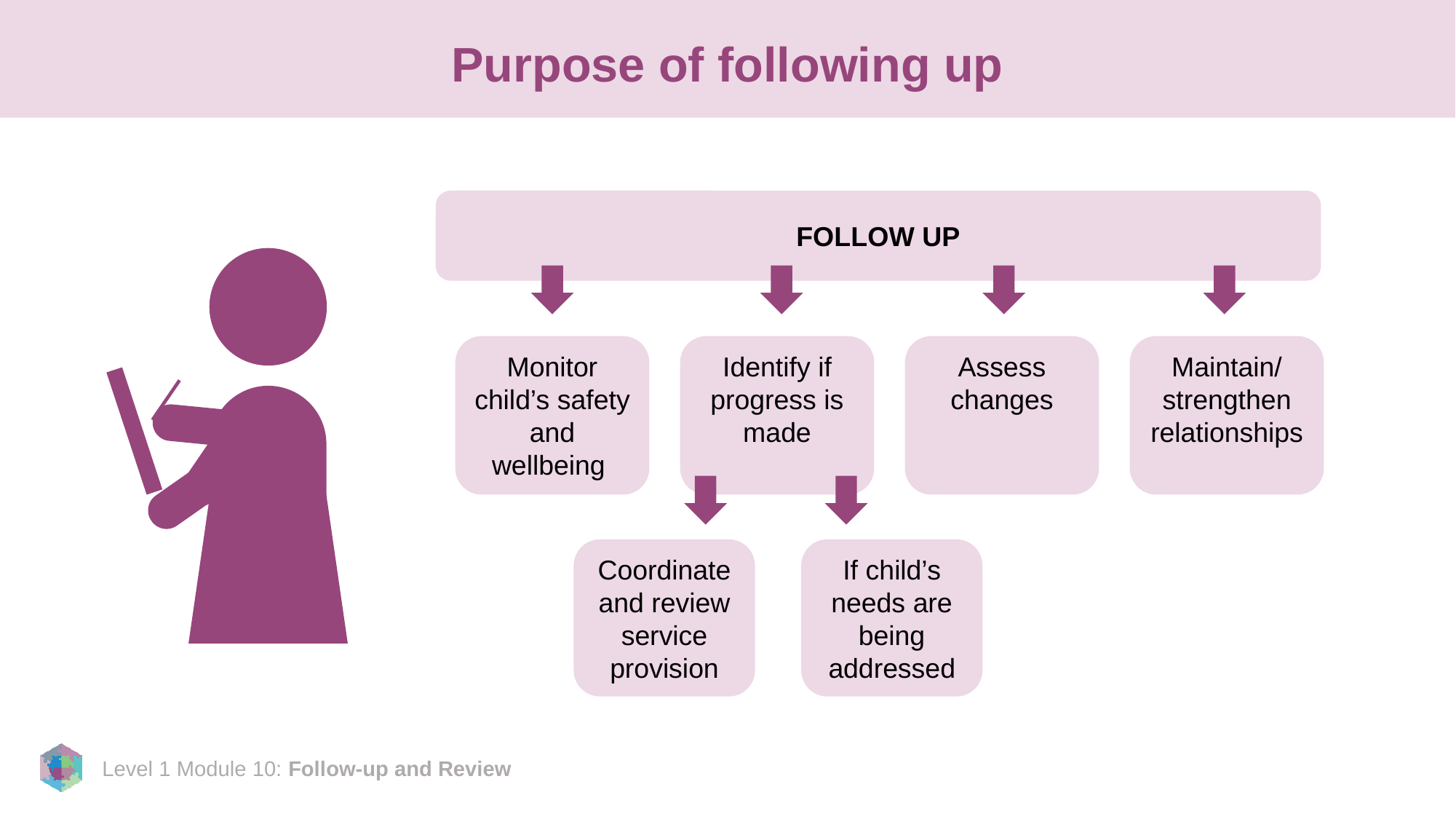

# Purpose of following up
FOLLOW UP

Identify if progress is made
Monitor child’s safety and wellbeing
Assess changes
Maintain/ strengthen relationships

Coordinate and review service provision
If child’s needs are being addressed